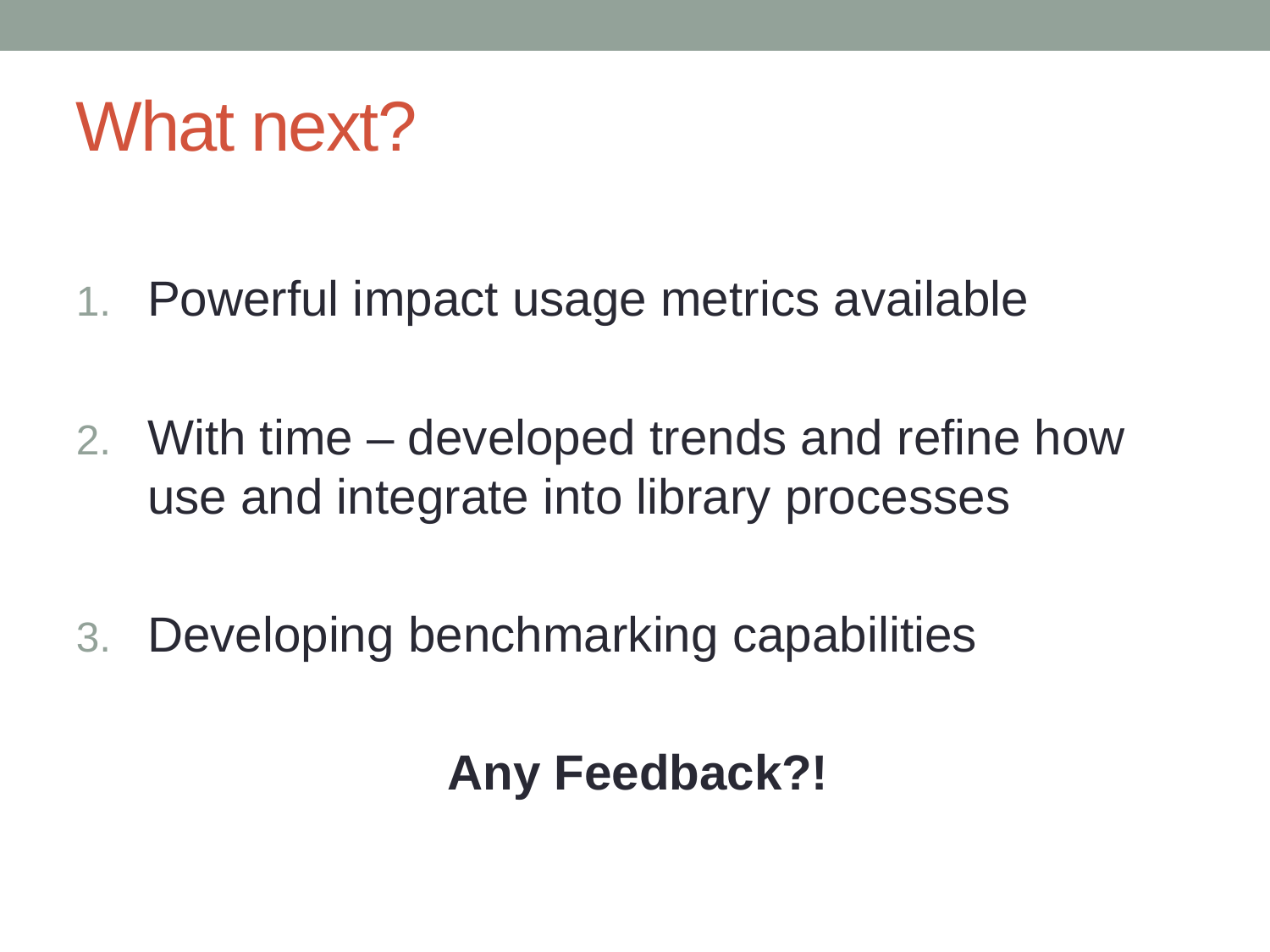

What next?
Powerful impact usage metrics available

With time – developed trends and refine how use and integrate into library processes

Developing benchmarking capabilities

Any Feedback?!